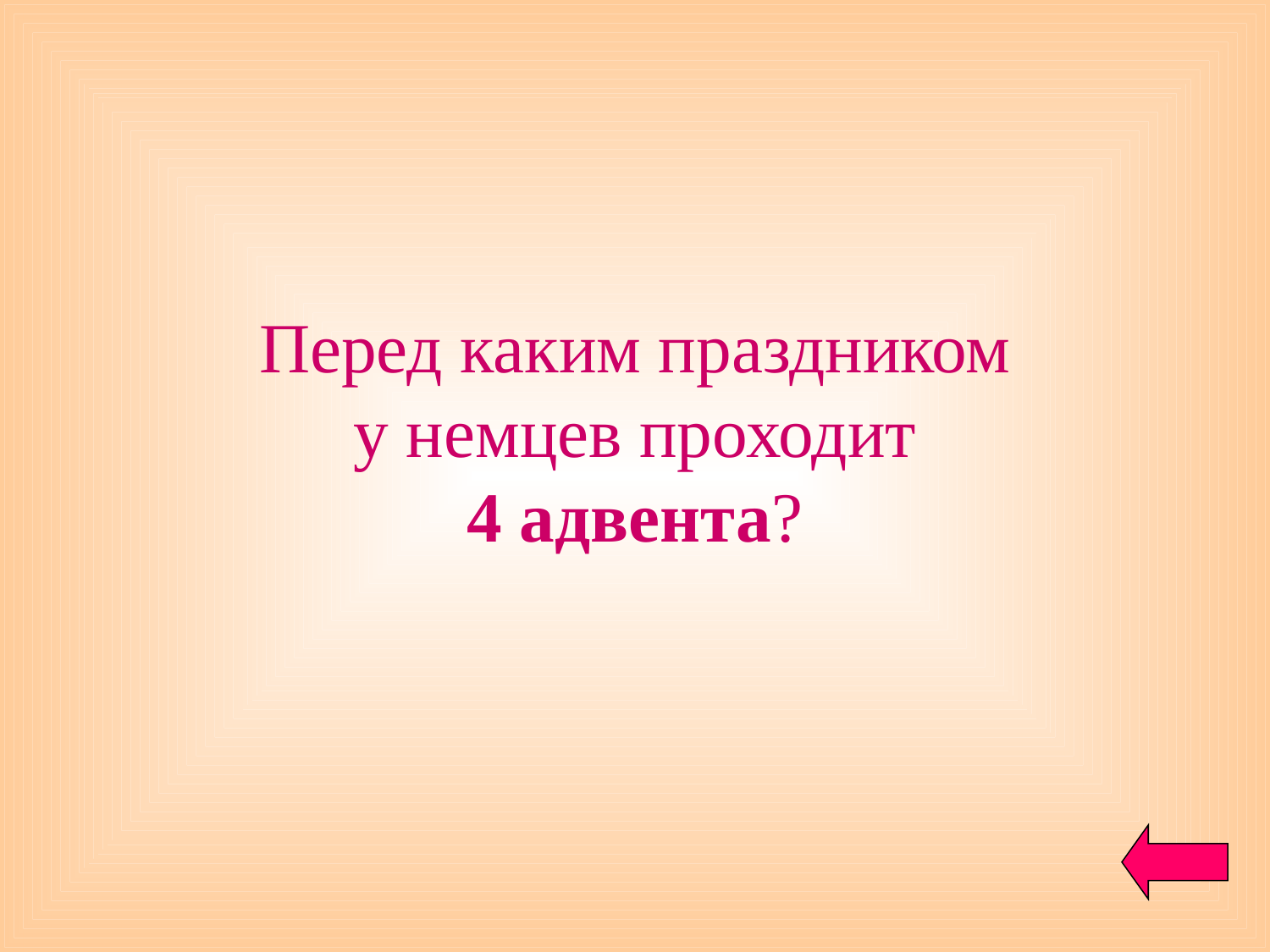

Перед каким праздником
 у немцев проходит
4 адвента?